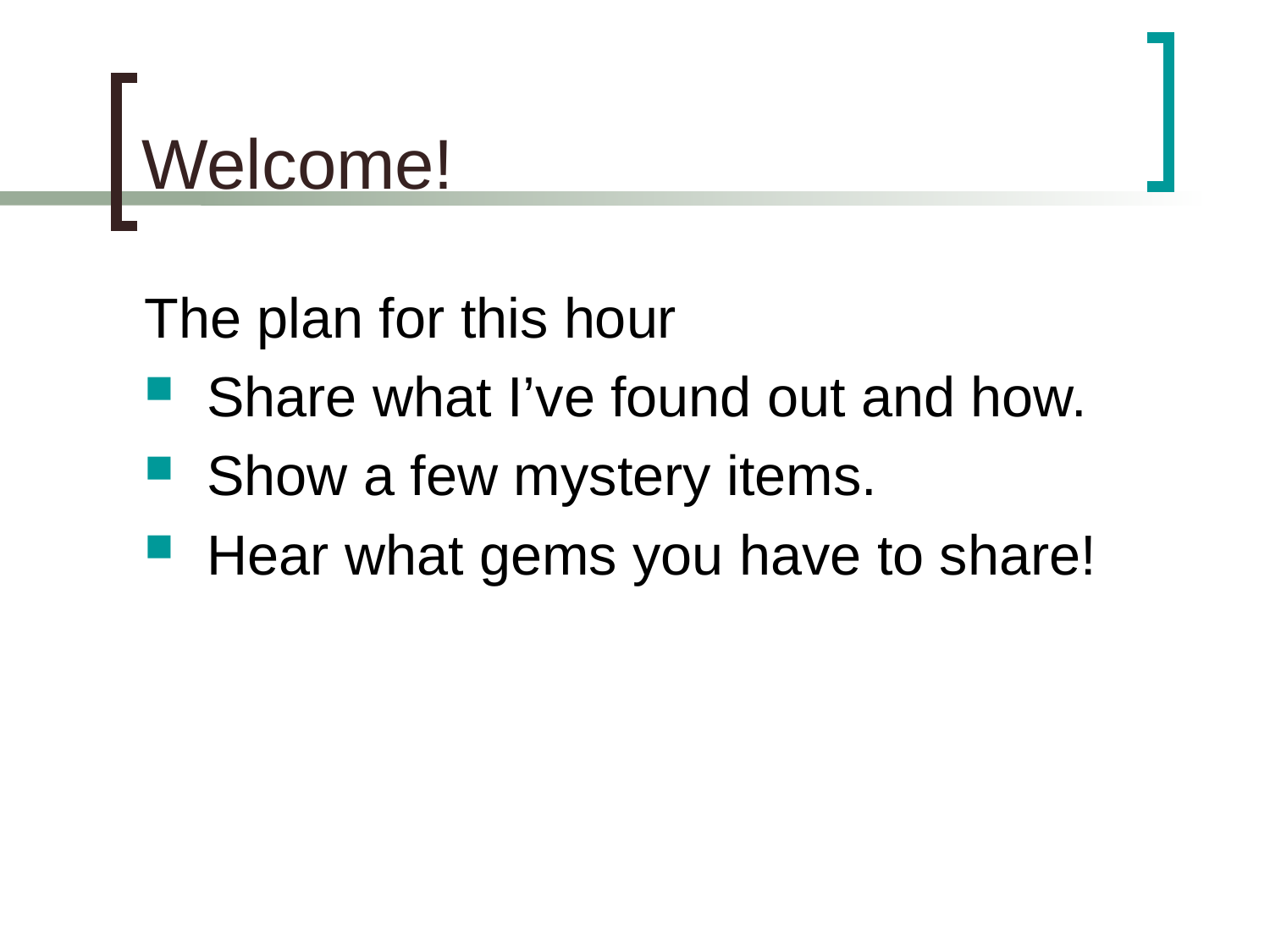

# Welcome!
The plan for this hour
Share what I’ve found out and how.
Show a few mystery items.
Hear what gems you have to share!